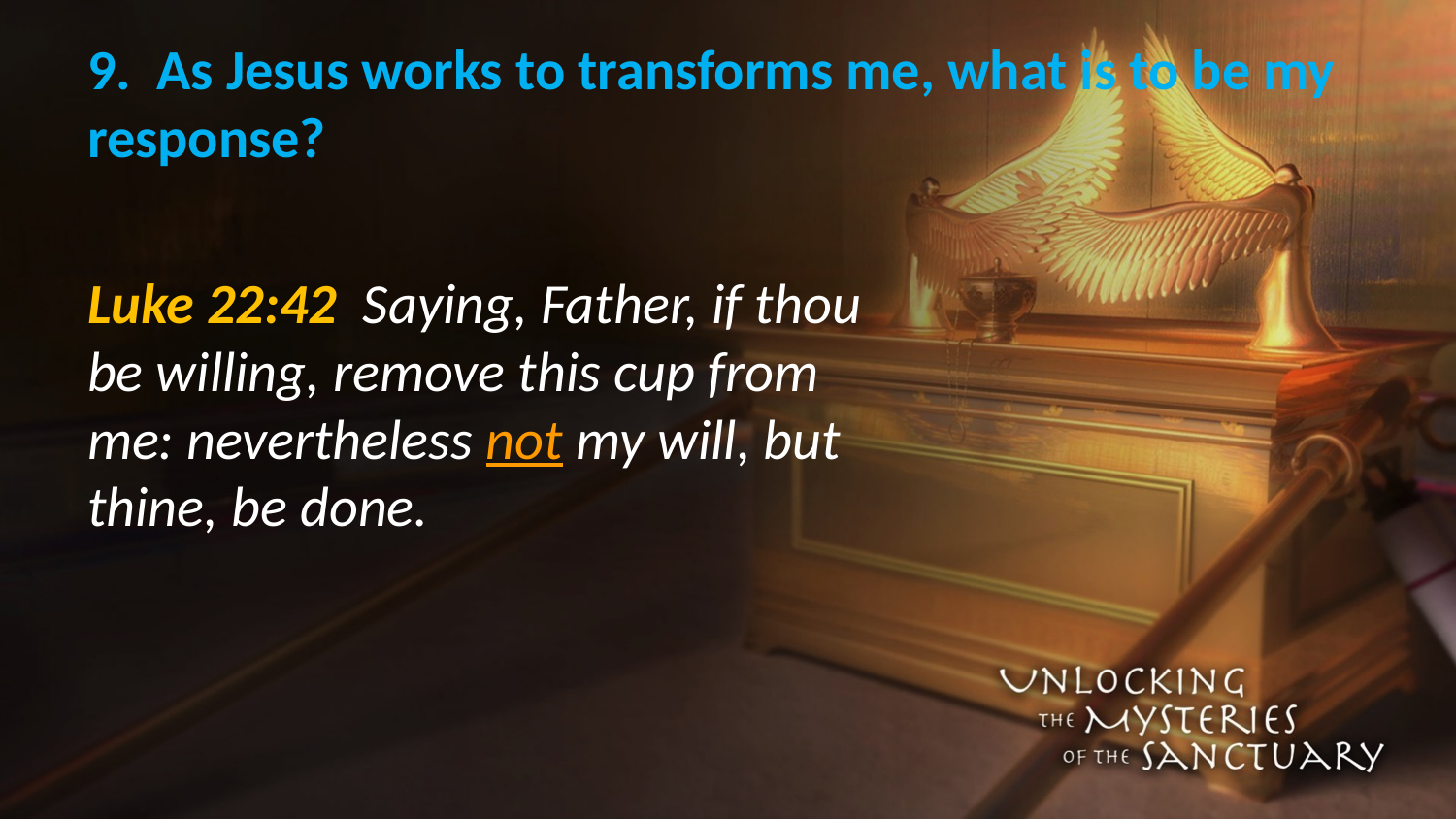

# 9.  As Jesus works to transforms me, what is to be my response?

Luke 22:42  Saying, Father, if thou be willing, remove this cup from me: nevertheless not my will, but thine, be done.